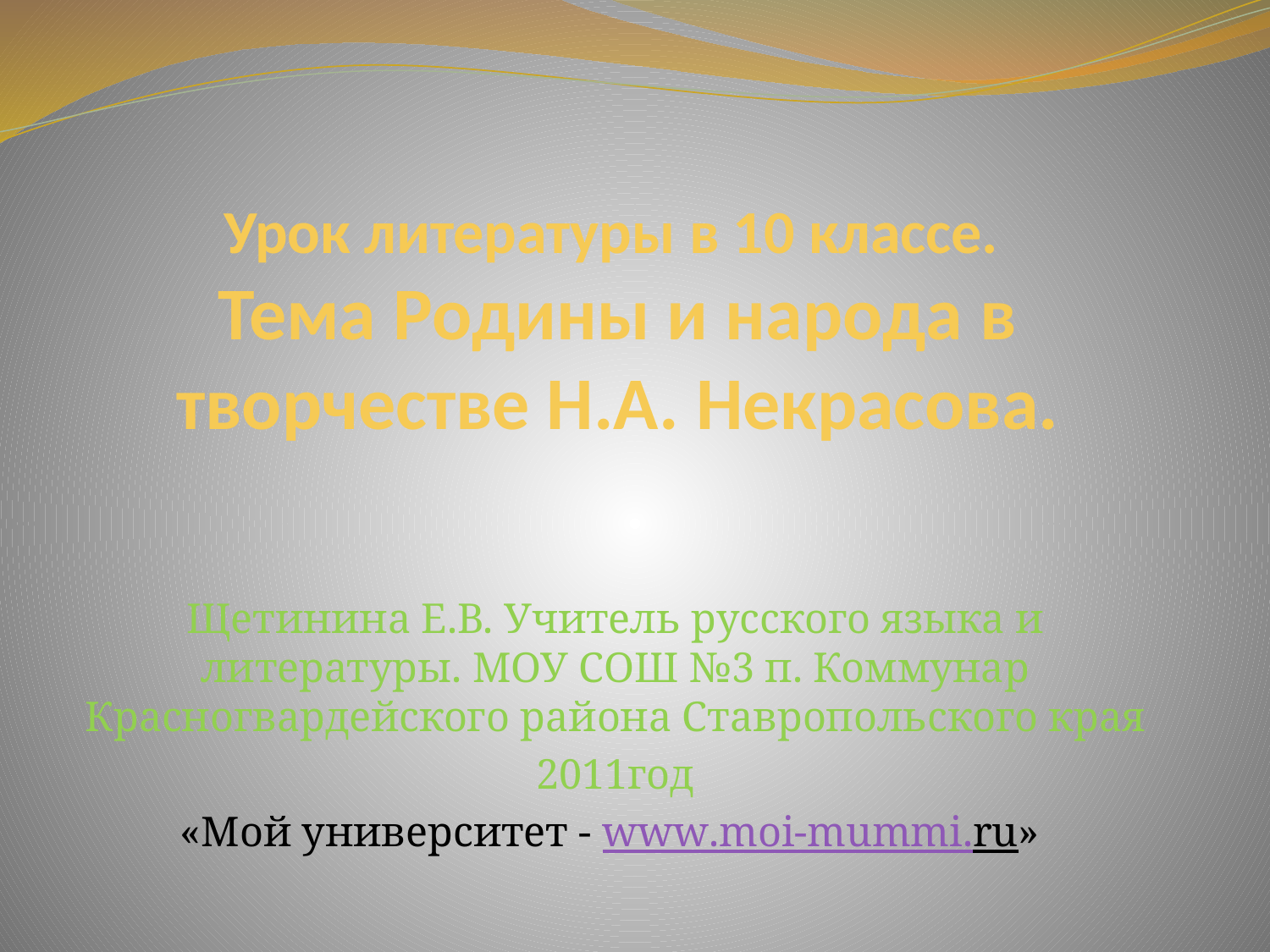

# Урок литературы в 10 классе. Тема Родины и народа в творчестве Н.А. Некрасова.
Щетинина Е.В. Учитель русского языка и литературы. МОУ СОШ №3 п. Коммунар Красногвардейского района Ставропольского края
2011год
«Мой университет - www.moi-mummi.ru»